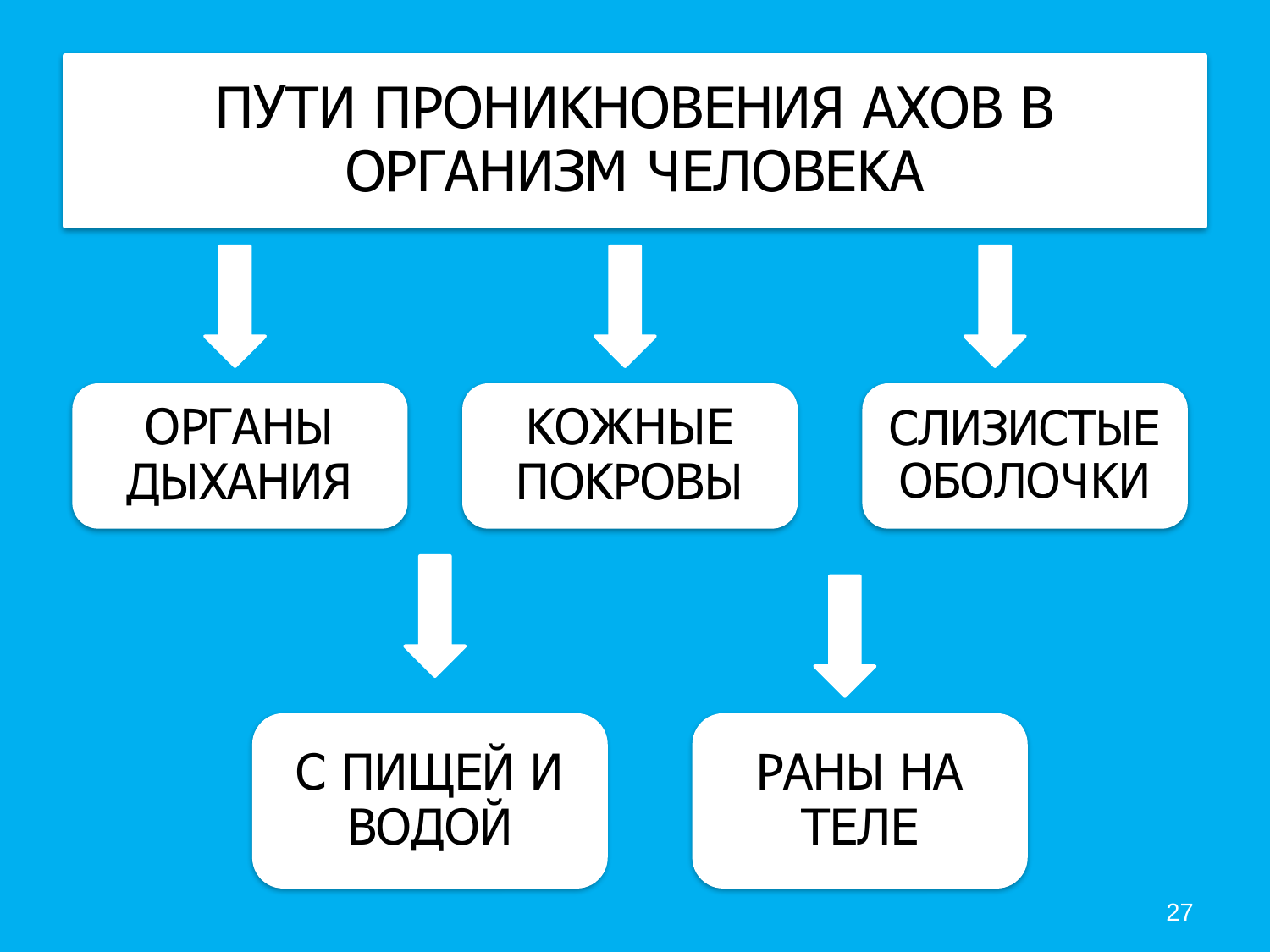

ПУТИ ПРОНИКНОВЕНИЯ АХОВ В ОРГАНИЗМ ЧЕЛОВЕКА

ОРГАНЫ ДЫХАНИЯ
КОЖНЫЕ ПОКРОВЫ
СЛИЗИСТЫЕ ОБОЛОЧКИ

С ПИЩЕЙ И ВОДОЙ
РАНЫ НА ТЕЛЕ
27